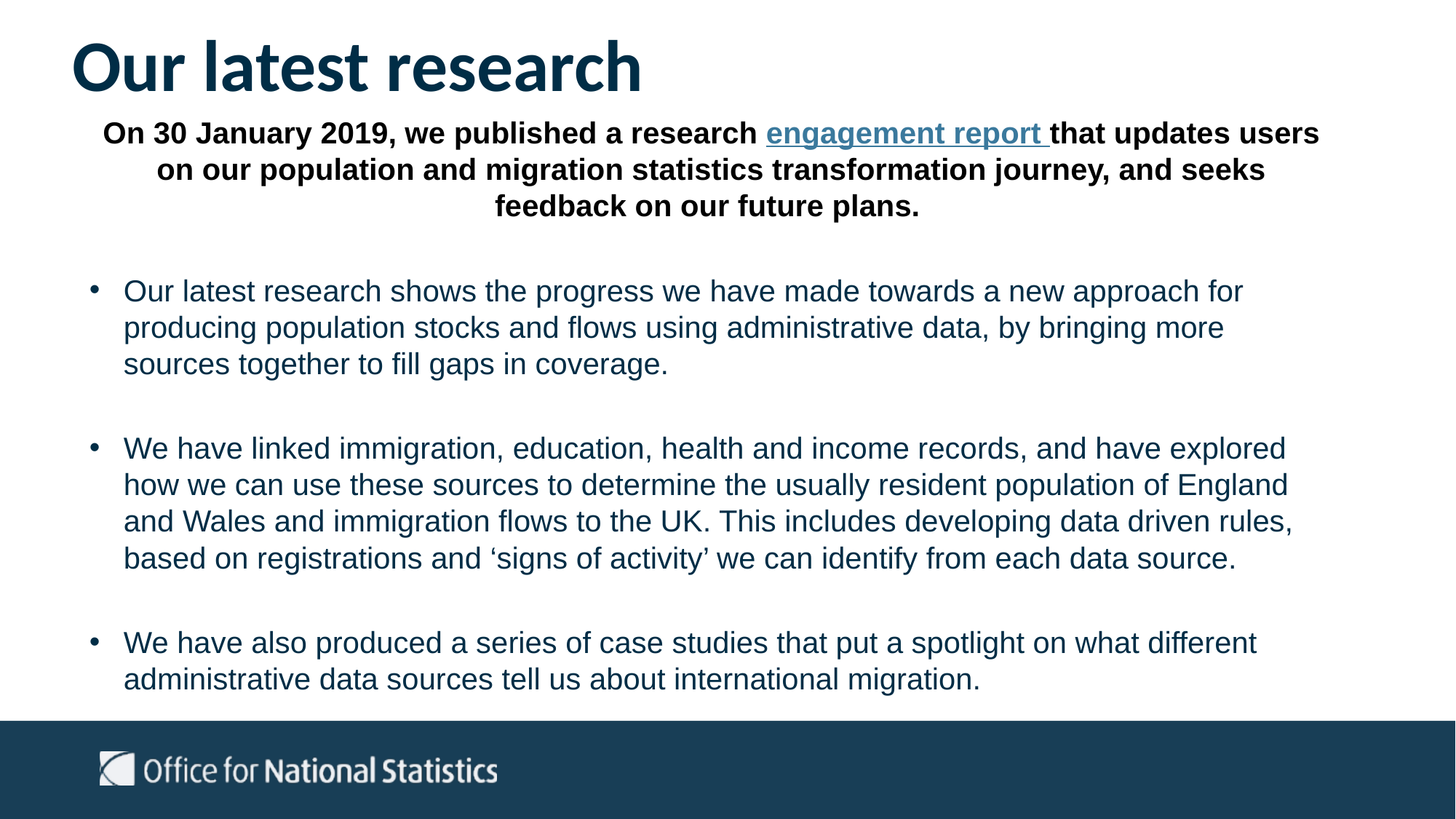

# Our latest research
On 30 January 2019, we published a research engagement report that updates users on our population and migration statistics transformation journey, and seeks feedback on our future plans.

Our latest research shows the progress we have made towards a new approach for producing population stocks and flows using administrative data, by bringing more sources together to fill gaps in coverage.

We have linked immigration, education, health and income records, and have explored how we can use these sources to determine the usually resident population of England and Wales and immigration flows to the UK. This includes developing data driven rules, based on registrations and ‘signs of activity’ we can identify from each data source.

We have also produced a series of case studies that put a spotlight on what different administrative data sources tell us about international migration.